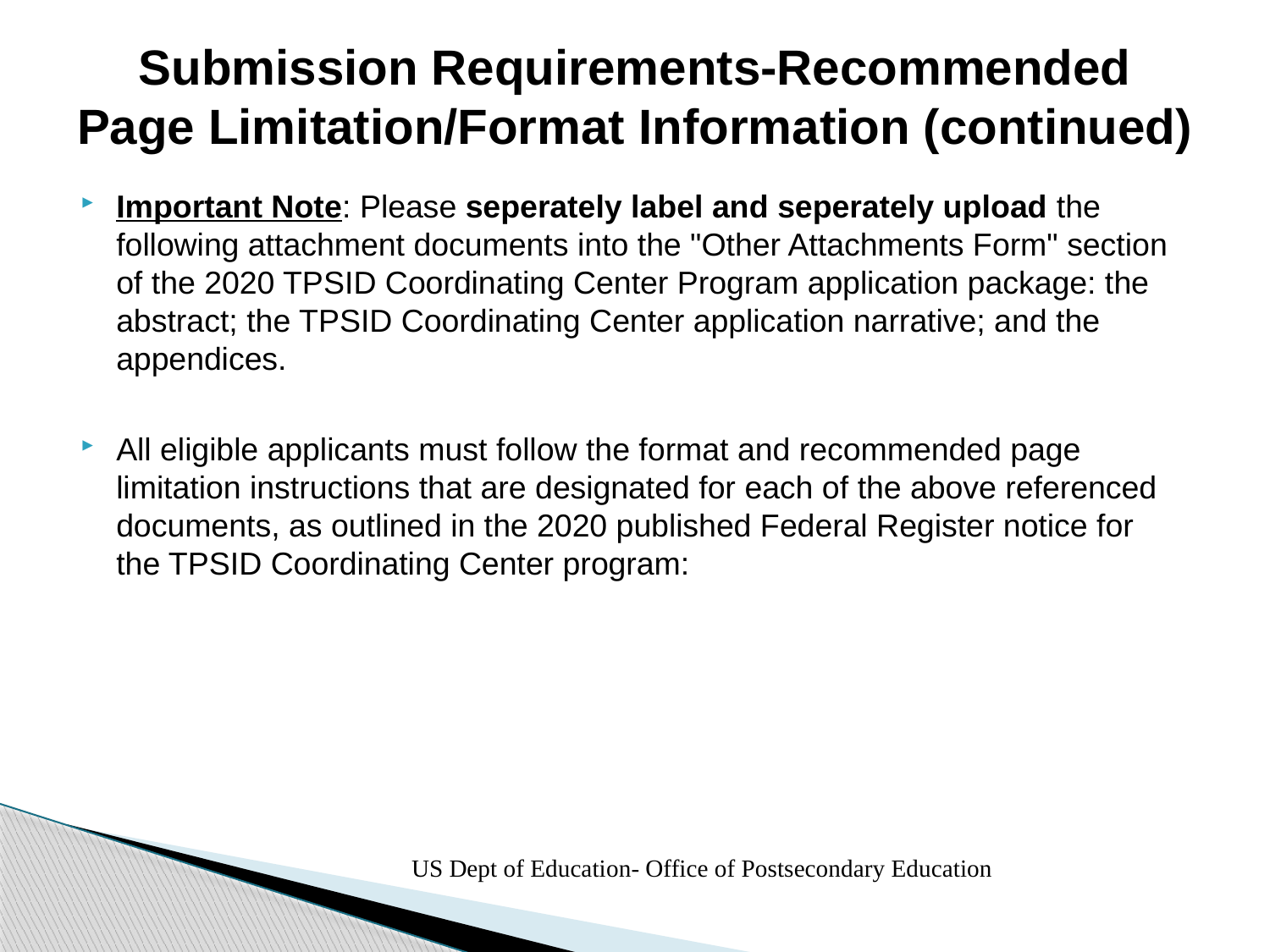

# Submission Requirements-Recommended Page Limitation/Format Information (continued)
Important Note: Please seperately label and seperately upload the following attachment documents into the "Other Attachments Form" section of the 2020 TPSID Coordinating Center Program application package: the abstract; the TPSID Coordinating Center application narrative; and the appendices.

All eligible applicants must follow the format and recommended page limitation instructions that are designated for each of the above referenced documents, as outlined in the 2020 published Federal Register notice for the TPSID Coordinating Center program:

US Dept of Education- Office of Postsecondary Education